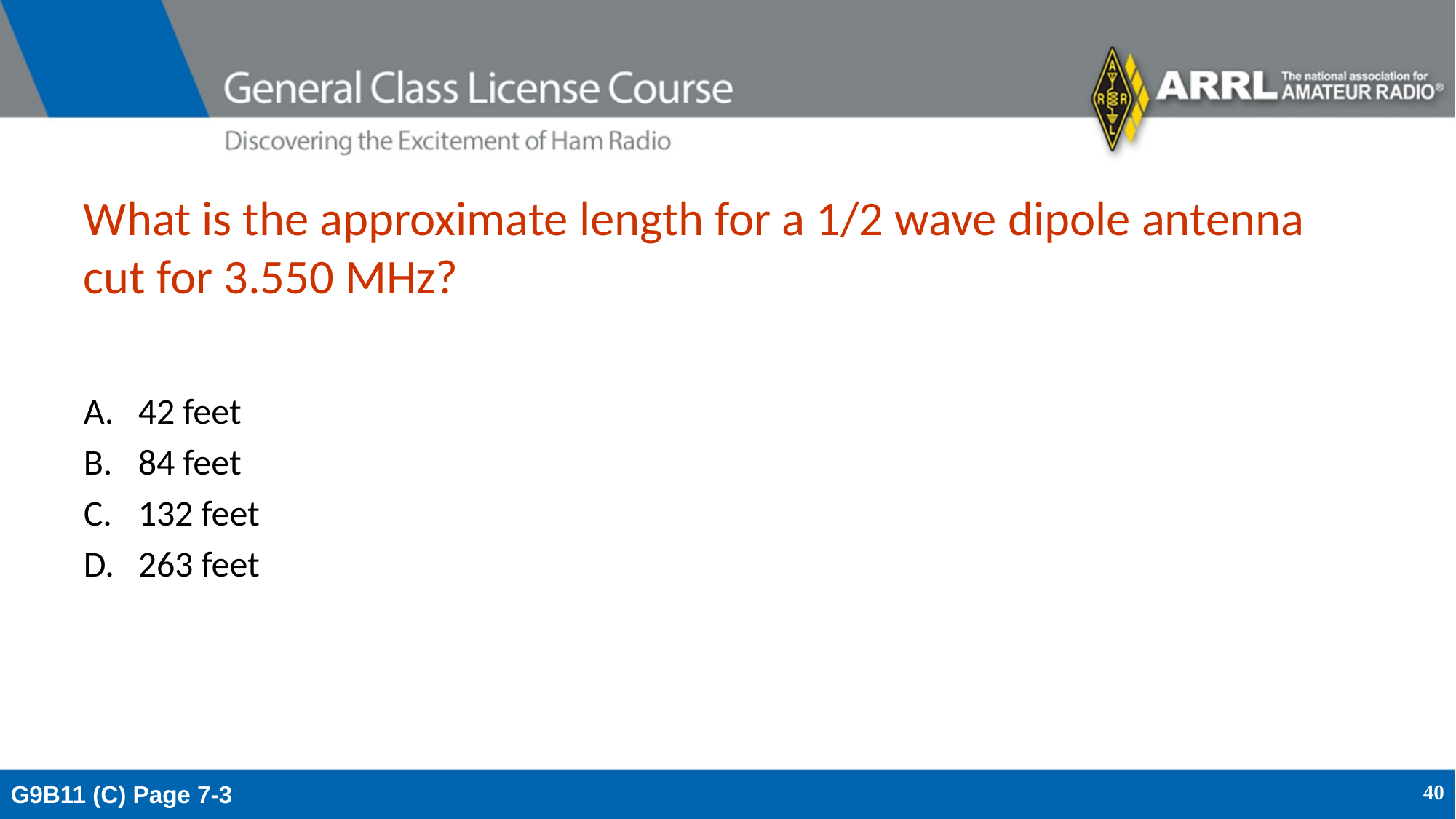

# What is the approximate length for a 1/2 wave dipole antenna cut for 3.550 MHz?
42 feet
84 feet
132 feet
263 feet
G9B11 (C) Page 7-3
40